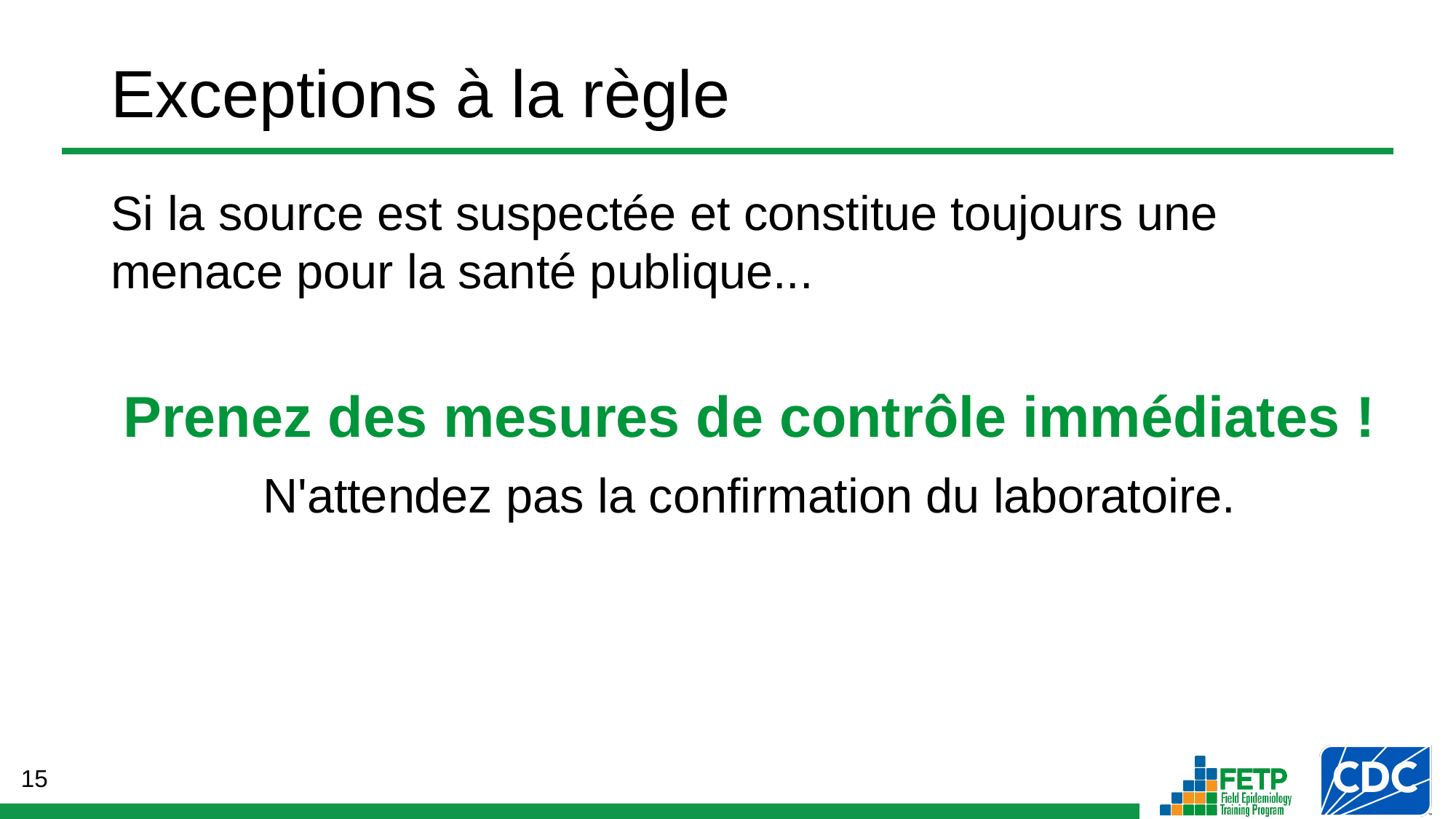

Exceptions à la règle
Si la source est suspectée et constitue toujours une menace pour la santé publique...

Prenez des mesures de contrôle immédiates !
N'attendez pas la confirmation du laboratoire.